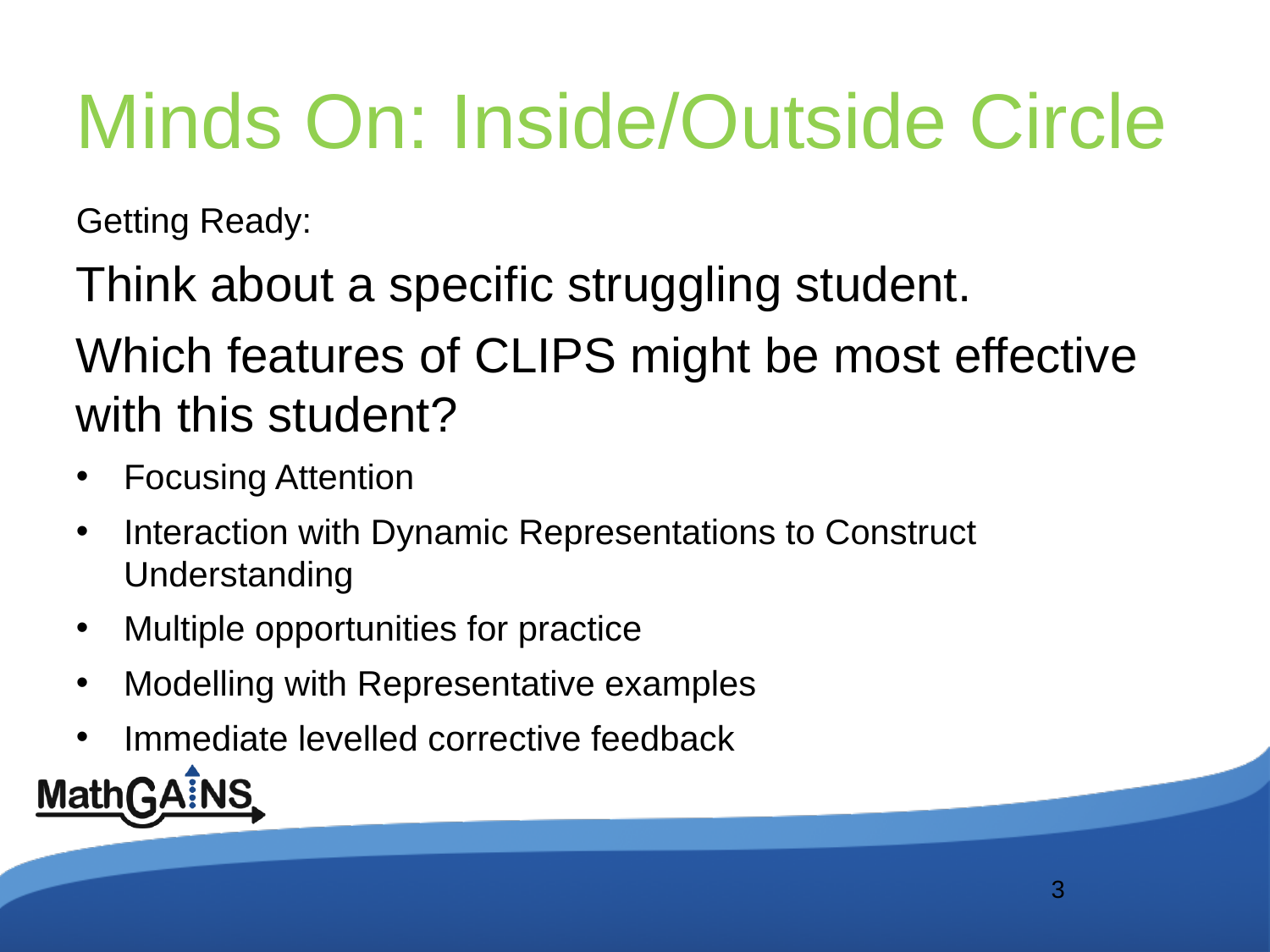

# Minds On: Inside/Outside Circle
Getting Ready:
Think about a specific struggling student.
Which features of CLIPS might be most effective with this student?
Focusing Attention
Interaction with Dynamic Representations to Construct Understanding
Multiple opportunities for practice
Modelling with Representative examples
Immediate levelled corrective feedback

3